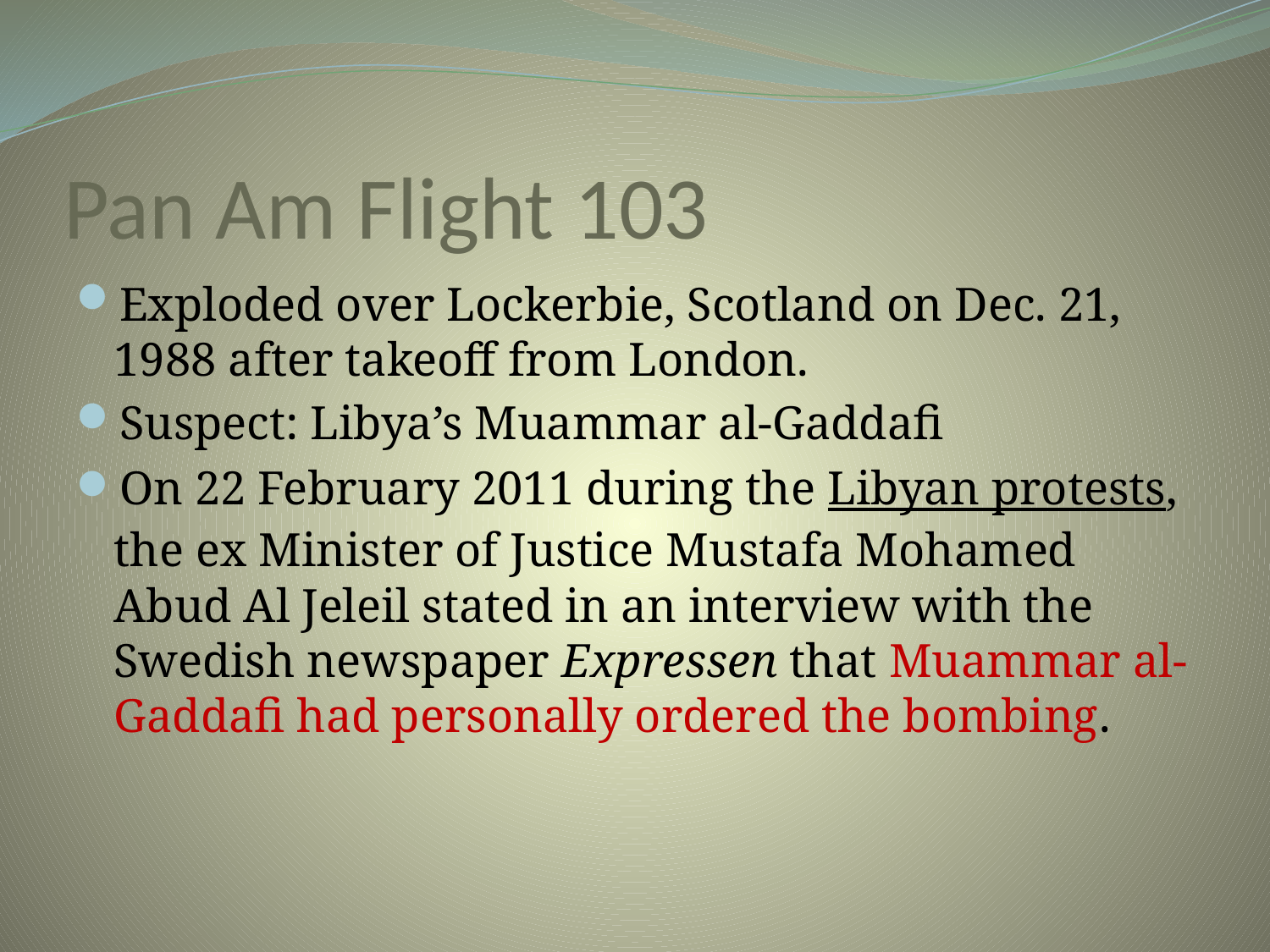

# Pan Am Flight 103
Exploded over Lockerbie, Scotland on Dec. 21, 1988 after takeoff from London.
Suspect: Libya’s Muammar al-Gaddafi
On 22 February 2011 during the Libyan protests, the ex Minister of Justice Mustafa Mohamed Abud Al Jeleil stated in an interview with the Swedish newspaper Expressen that Muammar al-Gaddafi had personally ordered the bombing.